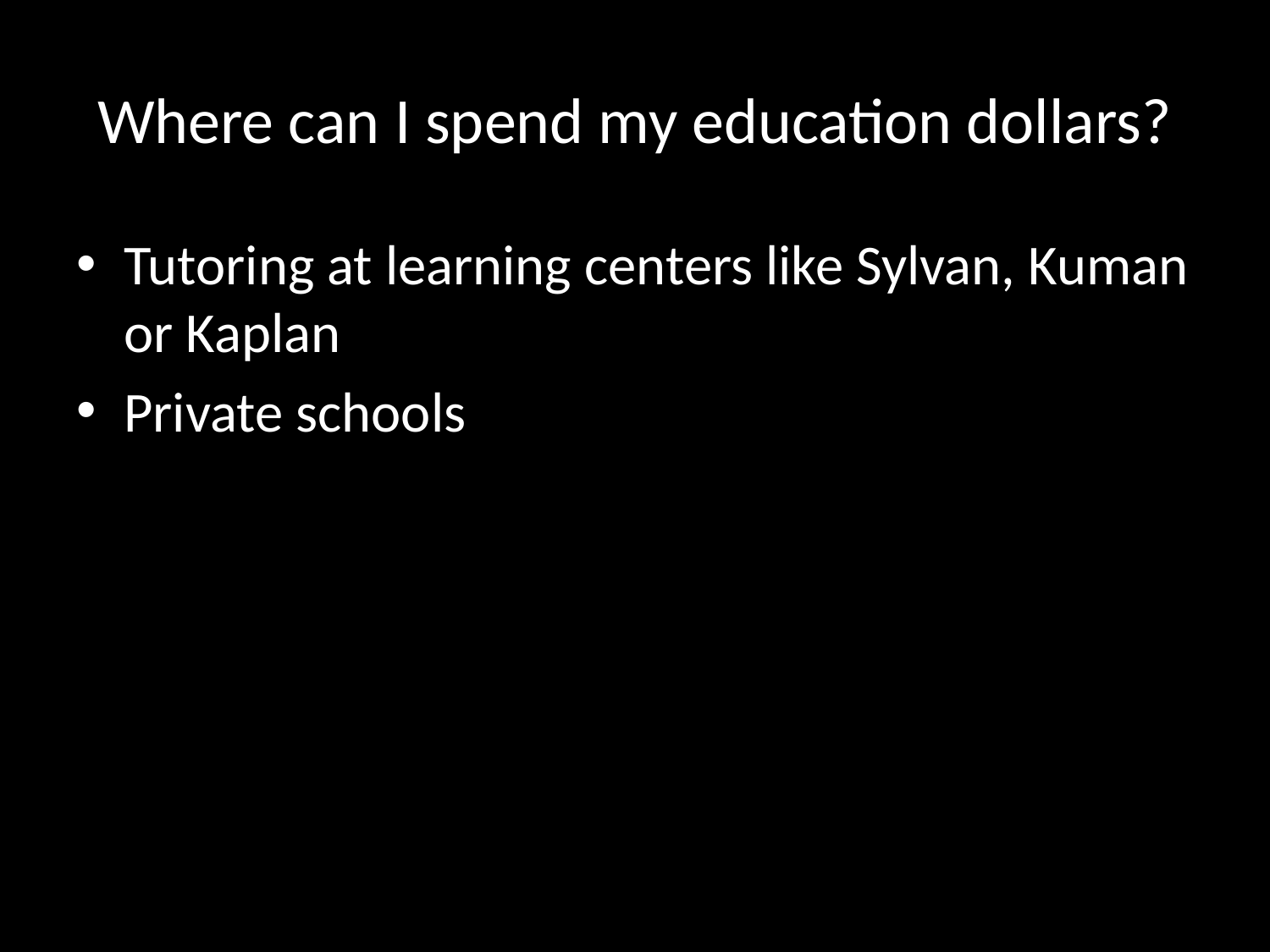

# Where can I spend my education dollars?
Tutoring at learning centers like Sylvan, Kuman or Kaplan
Private schools